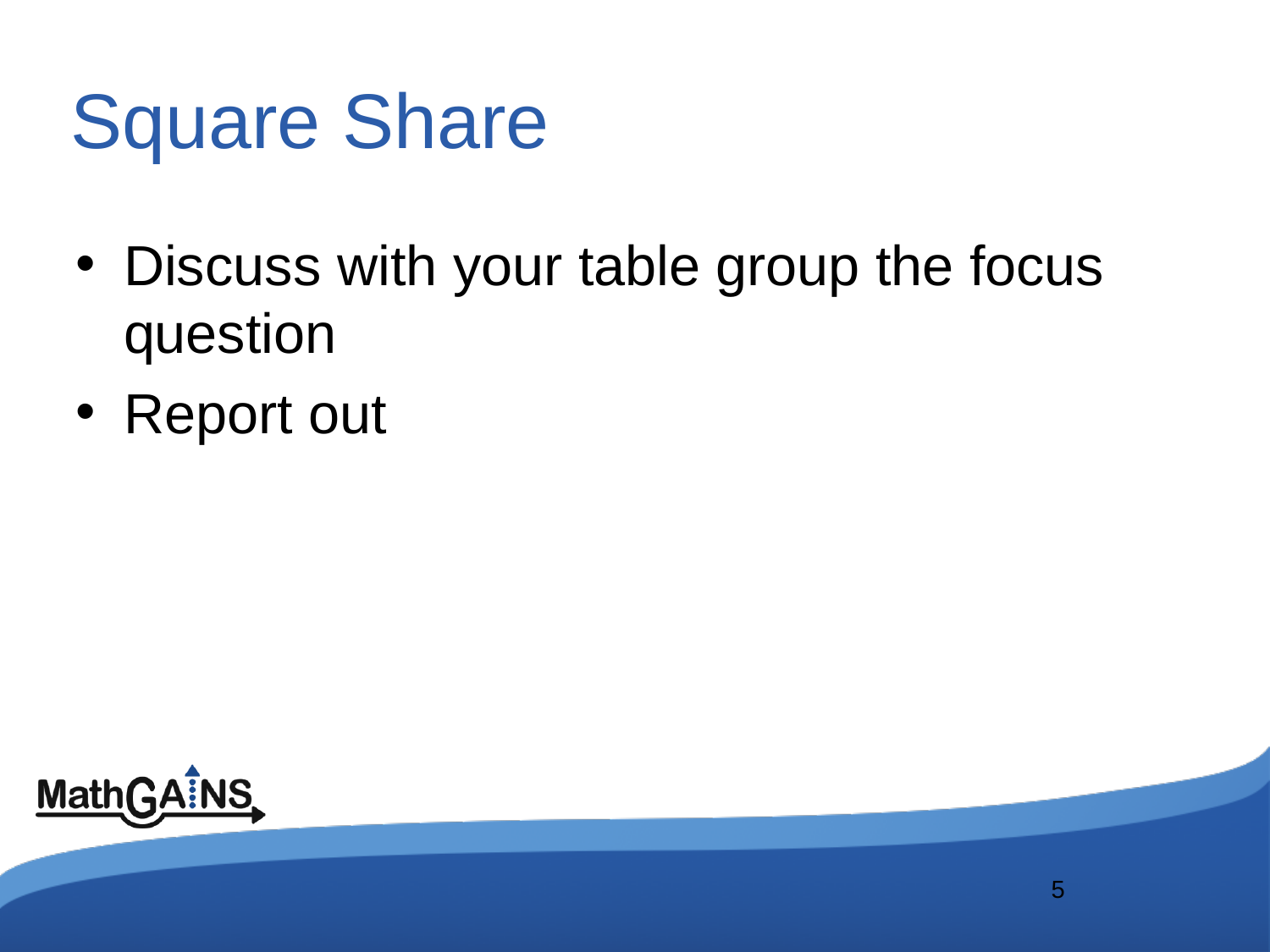

# Square Share
Discuss with your table group the focus question
Report out
5